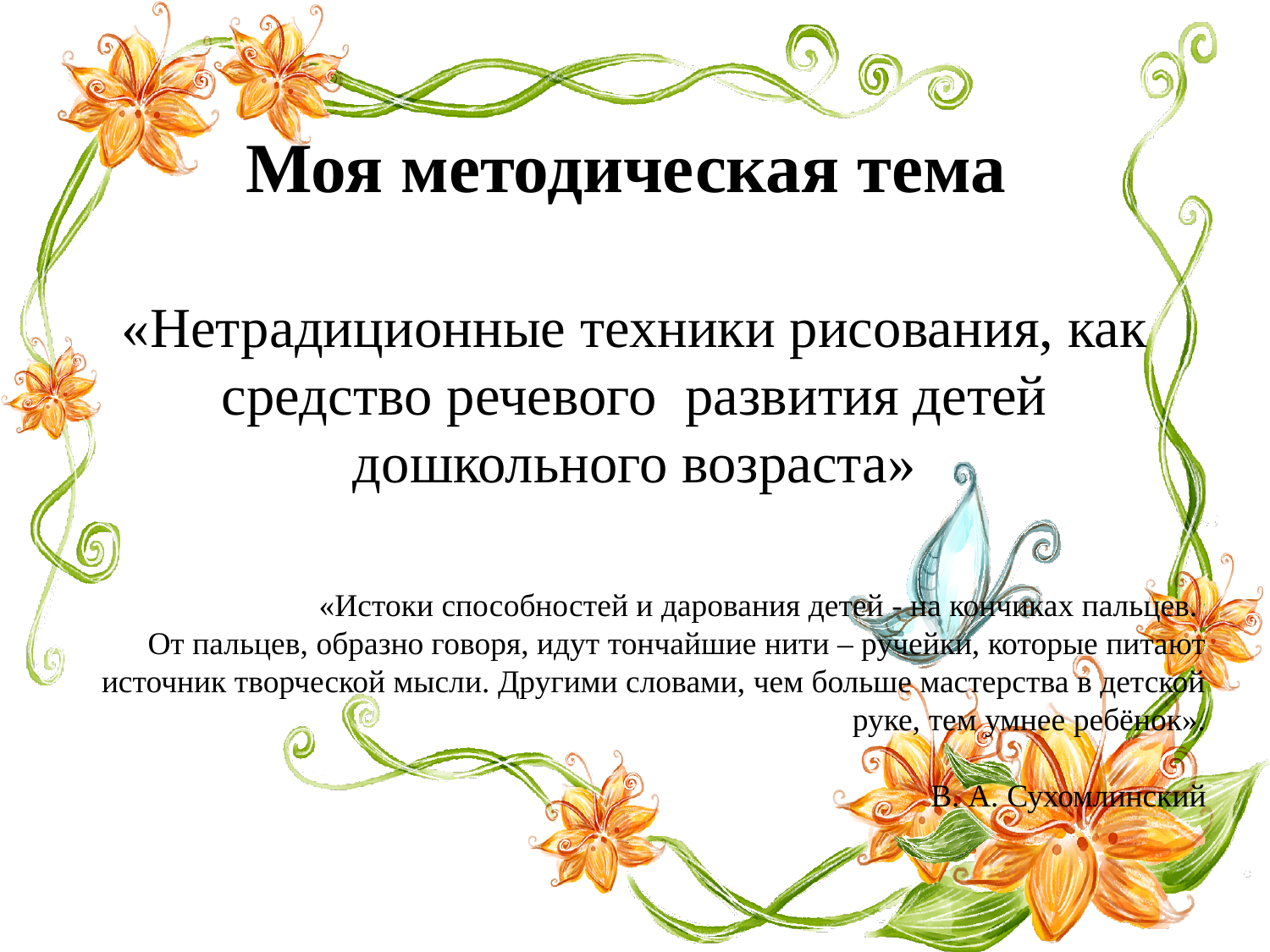

# Моя методическая тема «Нетрадиционные техники рисования, как средство речевого  развития детей дошкольного возраста»
«Истоки способностей и дарования детей - на кончиках пальцев.
От пальцев, образно говоря, идут тончайшие нити – ручейки, которые питают источник творческой мысли. Другими словами, чем больше мастерства в детской руке, тем умнее ребёнок».
В. А. Сухомлинский